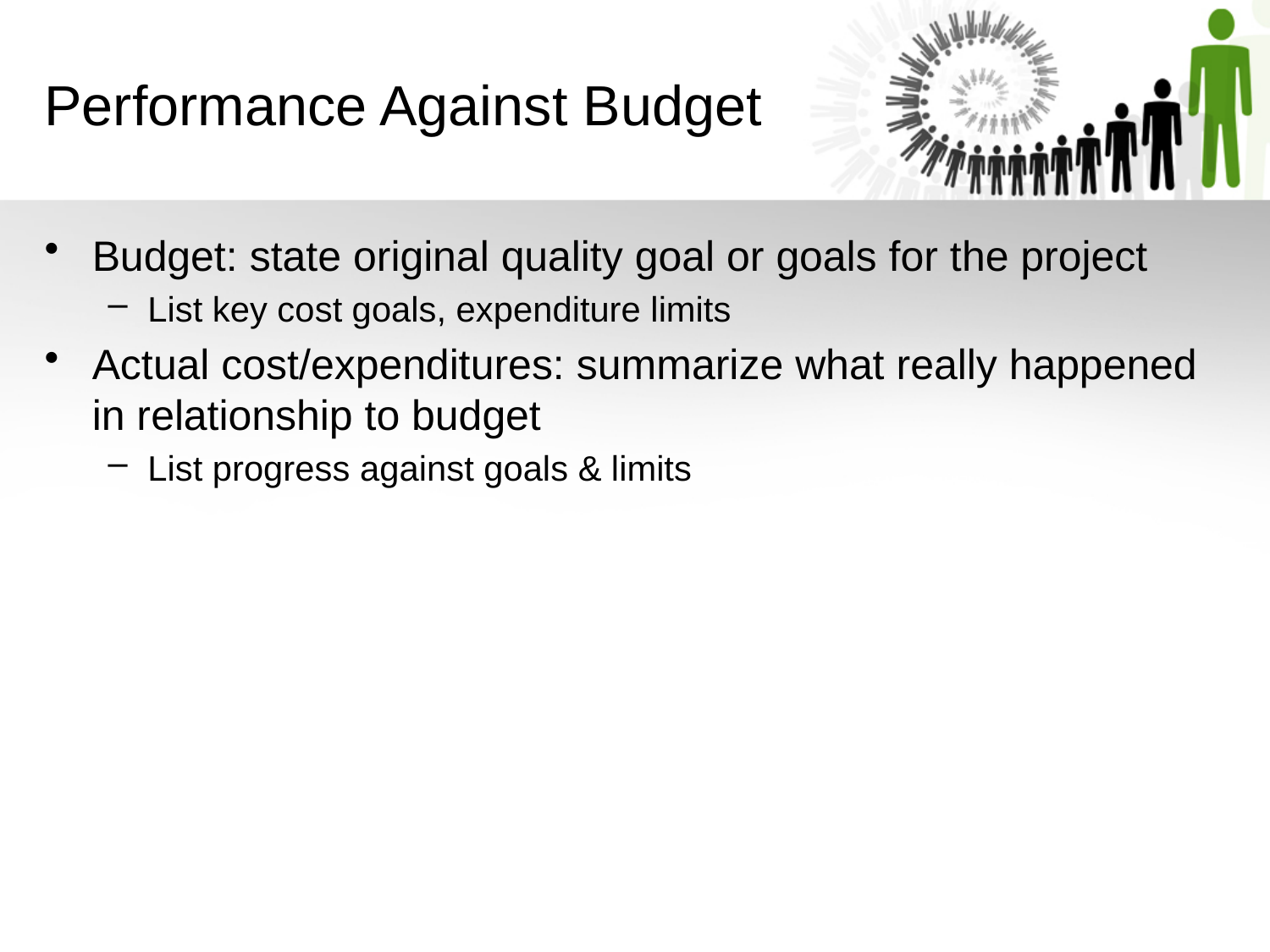

Performance Against Budget
Budget: state original quality goal or goals for the project
List key cost goals, expenditure limits
Actual cost/expenditures: summarize what really happened in relationship to budget
List progress against goals & limits